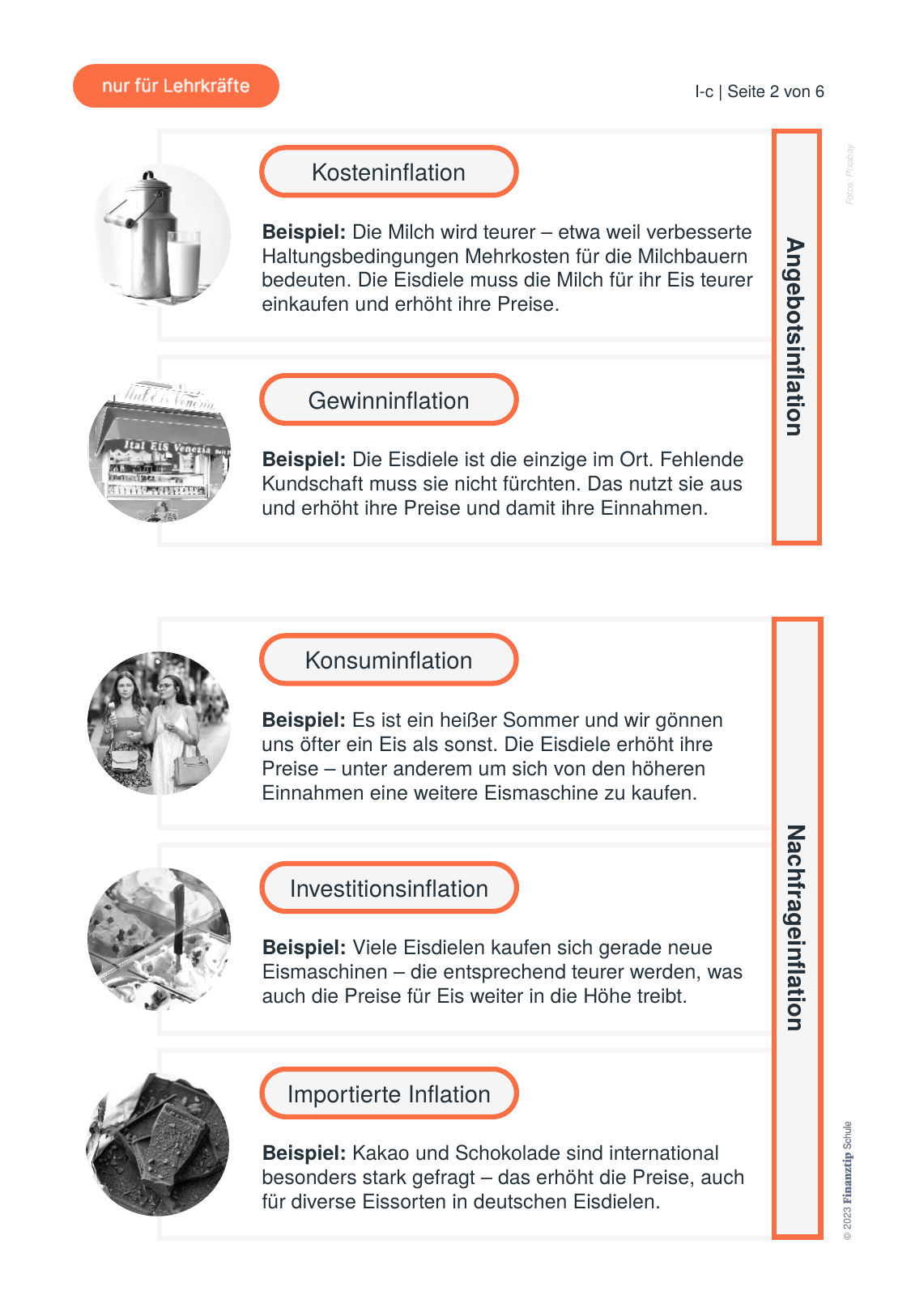

Kosteninflation
Angebotsinflation
Gewinninflation
Konsuminflation
Investitionsinflation
Nachfrageinflation
Importierte Inflation